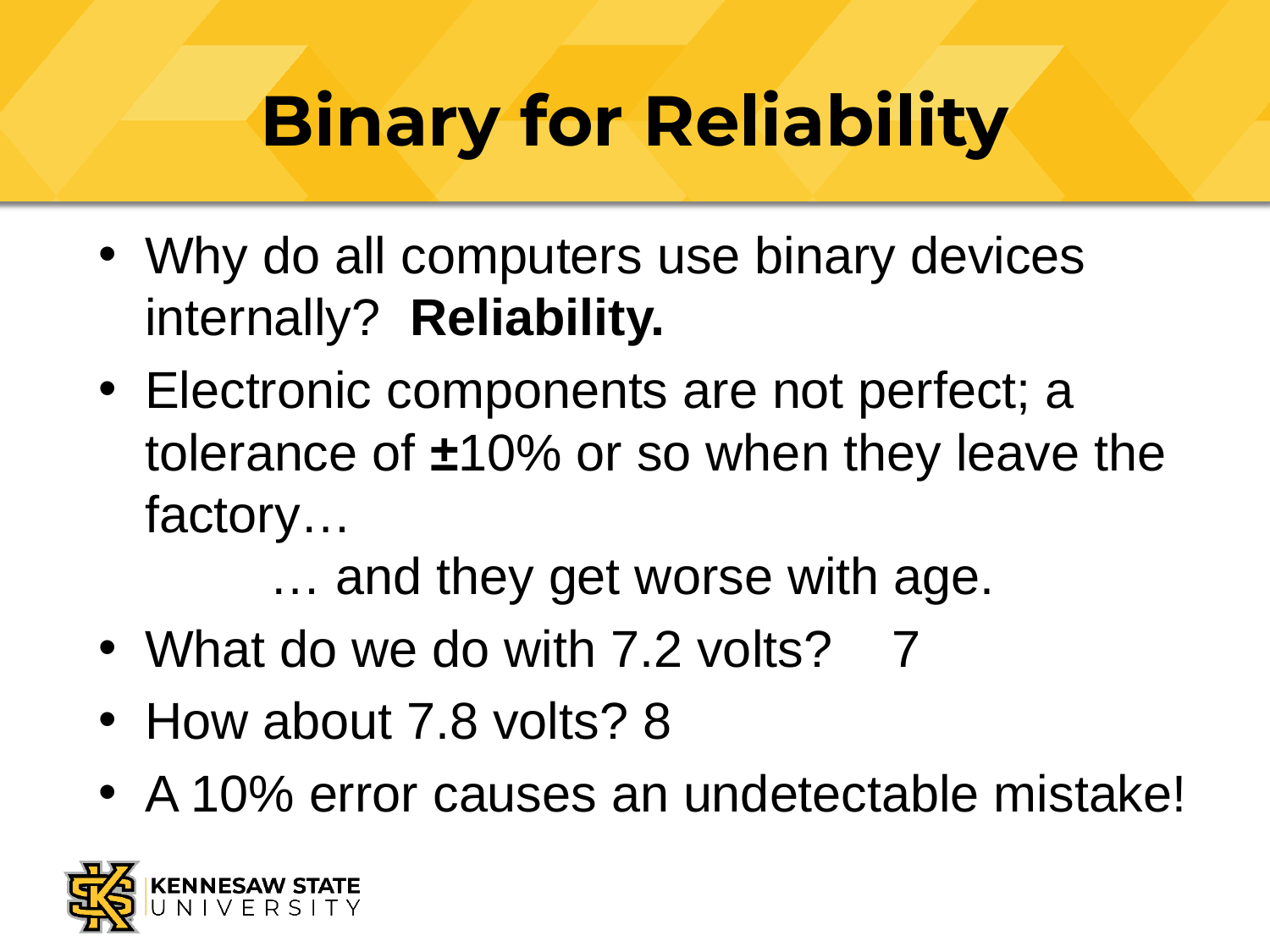

# Binary for Reliability
Why do all computers use binary devices internally?  Reliability.
Electronic components are not perfect; a tolerance of ±10% or so when they leave the factory…
	… and they get worse with age.
What do we do with 7.2 volts?   	7
How about 7.8 volts?			8
A 10% error causes an undetectable mistake!